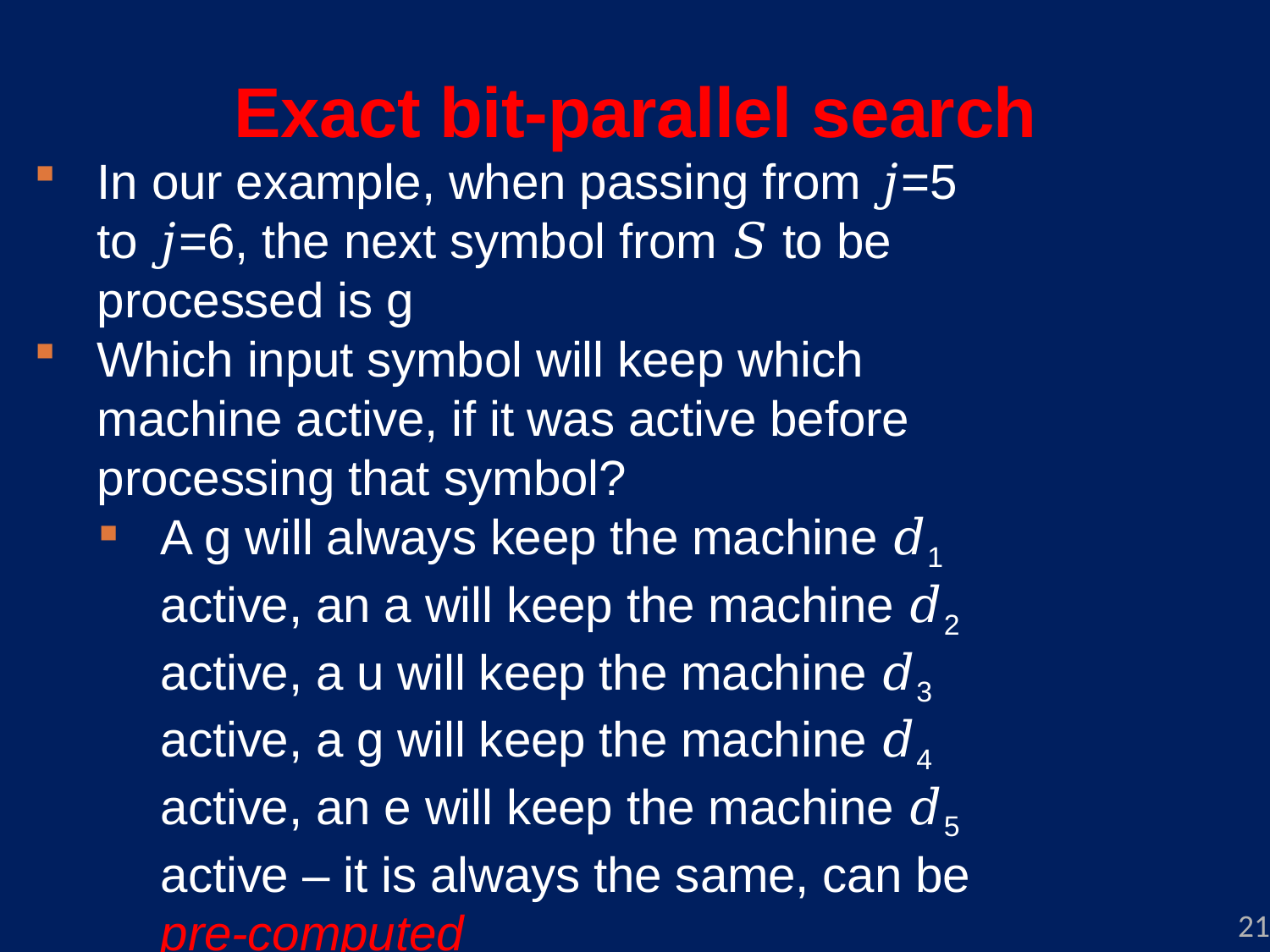

# Exact bit-parallel search
In our example, when passing from 𝑗=5 to 𝑗=6, the next symbol from 𝑆 to be processed is g
Which input symbol will keep which machine active, if it was active before processing that symbol?
A g will always keep the machine 𝑑1 active, an a will keep the machine 𝑑2 active, a u will keep the machine 𝑑3 active, a g will keep the machine 𝑑4 active, an e will keep the machine 𝑑5 active – it is always the same, can be pre-computed
21